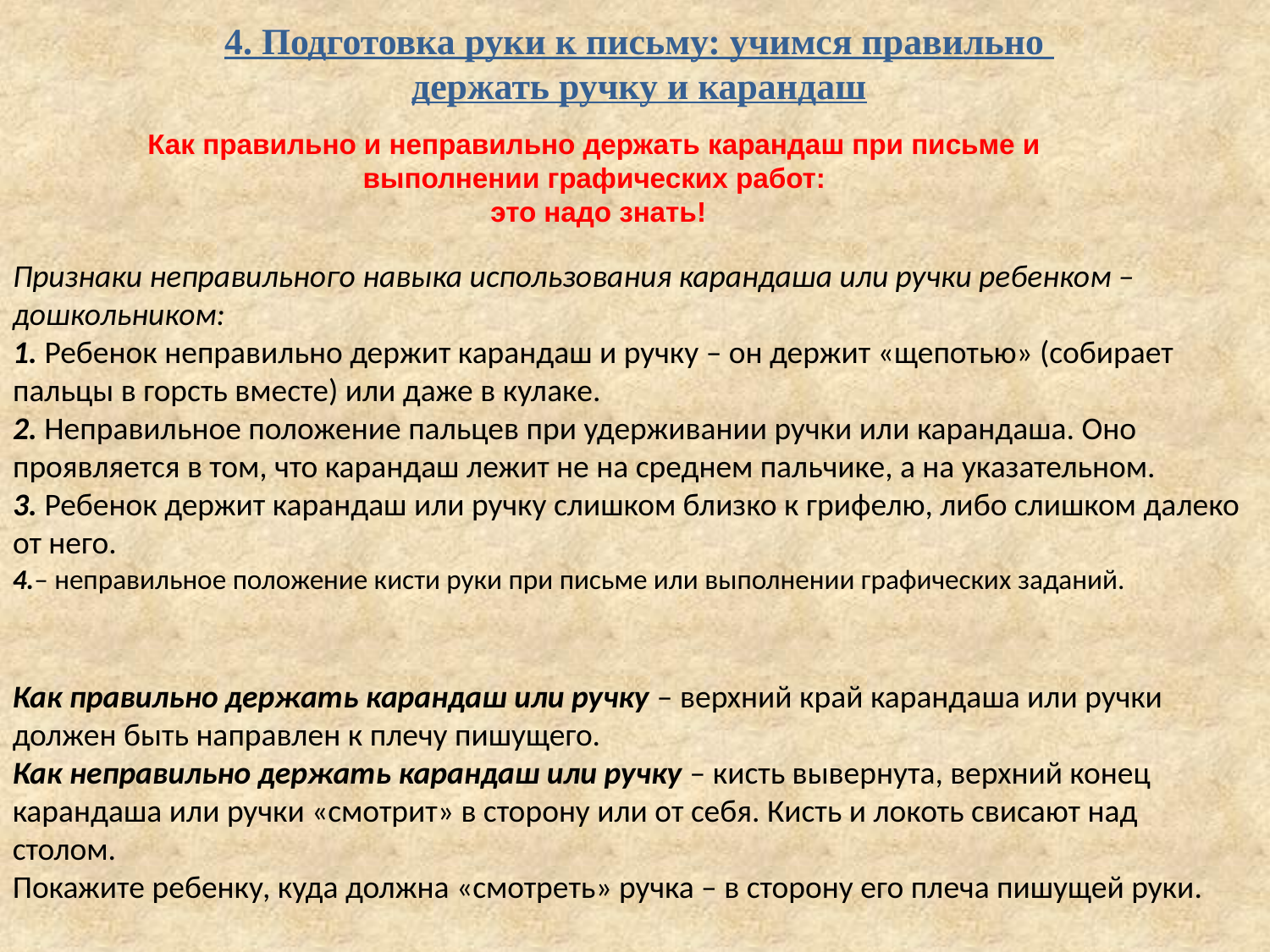

4. Подготовка руки к письму: учимся правильно
держать ручку и карандаш

Как правильно и неправильно держать карандаш при письме и
выполнении графических работ:
это надо знать!
Признаки неправильного навыка использования карандаша или ручки ребенком – дошкольником:
1. Ребенок неправильно держит карандаш и ручку – он держит «щепотью» (собирает пальцы в горсть вместе) или даже в кулаке.
2. Неправильное положение пальцев при удерживании ручки или карандаша. Оно проявляется в том, что карандаш лежит не на среднем пальчике, а на указательном.
3. Ребенок держит карандаш или ручку слишком близко к грифелю, либо слишком далеко от него.
4.– неправильное положение кисти руки при письме или выполнении графических заданий.
Как правильно держать карандаш или ручку – верхний край карандаша или ручки должен быть направлен к плечу пишущего.
Как неправильно держать карандаш или ручку – кисть вывернута, верхний конец карандаша или ручки «смотрит» в сторону или от себя. Кисть и локоть свисают над столом.
Покажите ребенку, куда должна «смотреть» ручка – в сторону его плеча пишущей руки.